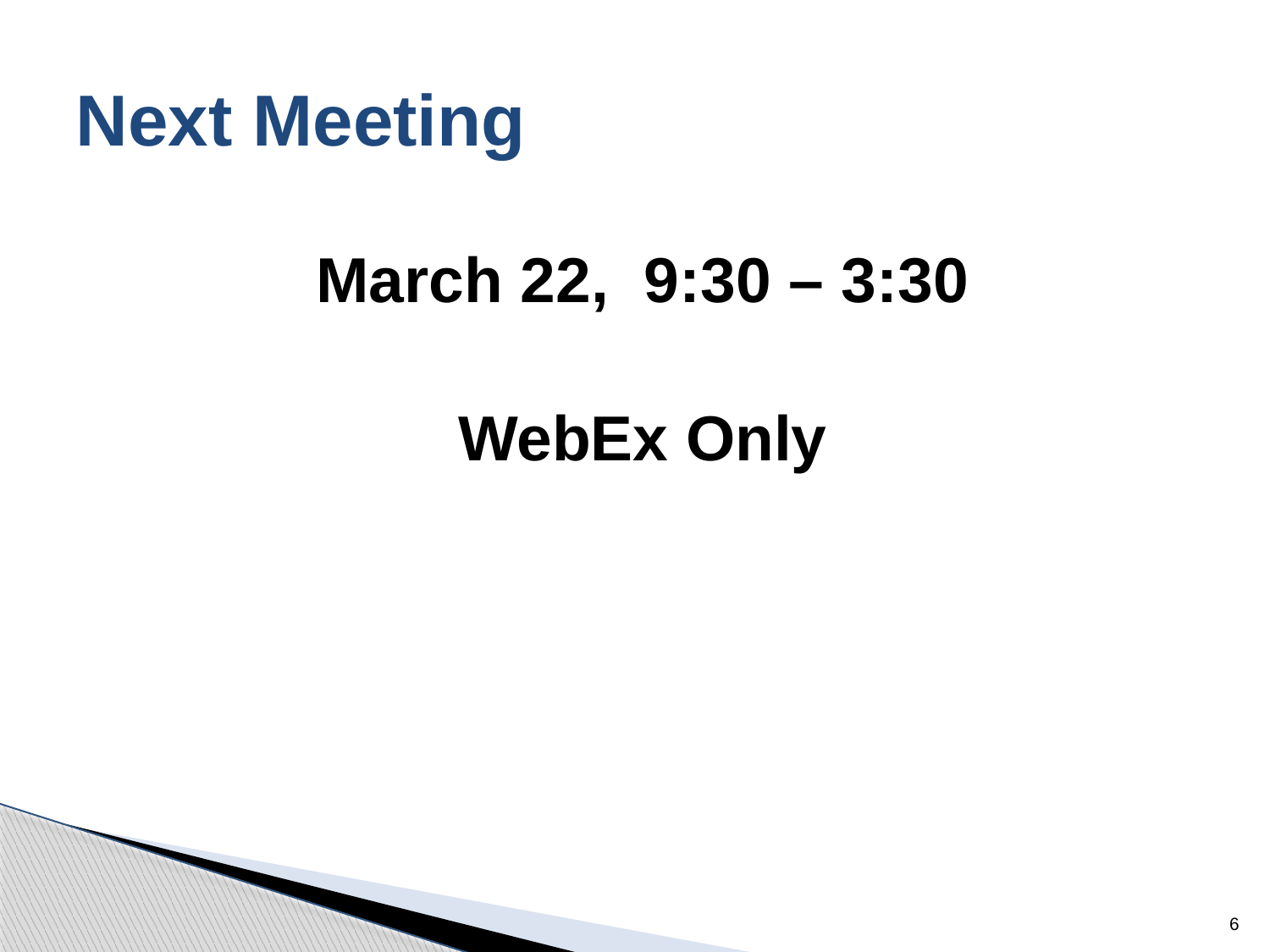

# Next Meeting
March 22,  9:30 – 3:30

WebEx Only

6